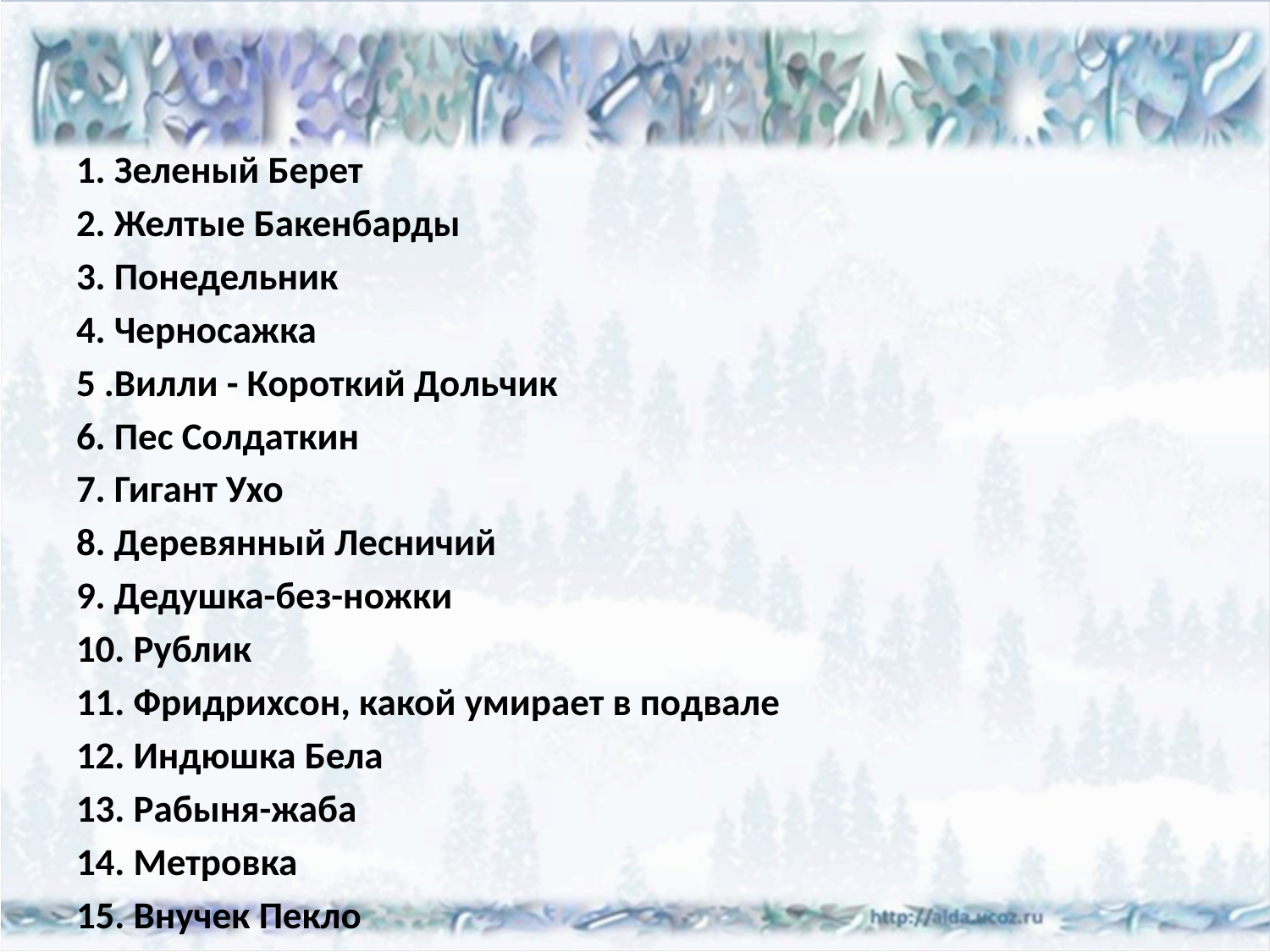

1. Зеленый Берет
2. Желтые Бакенбарды
3. Понедельник
4. Черносажка
5 .Вилли - Короткий Дольчик
6. Пес Солдаткин
7. Гигант Ухо
8. Деревянный Лесничий
9. Дедушка-без-ножки
10. Рублик
11. Фридрихсон, какой умирает в подвале
12. Индюшка Бела
13. Рабыня-жаба
14. Метровка
15. Внучек Пекло